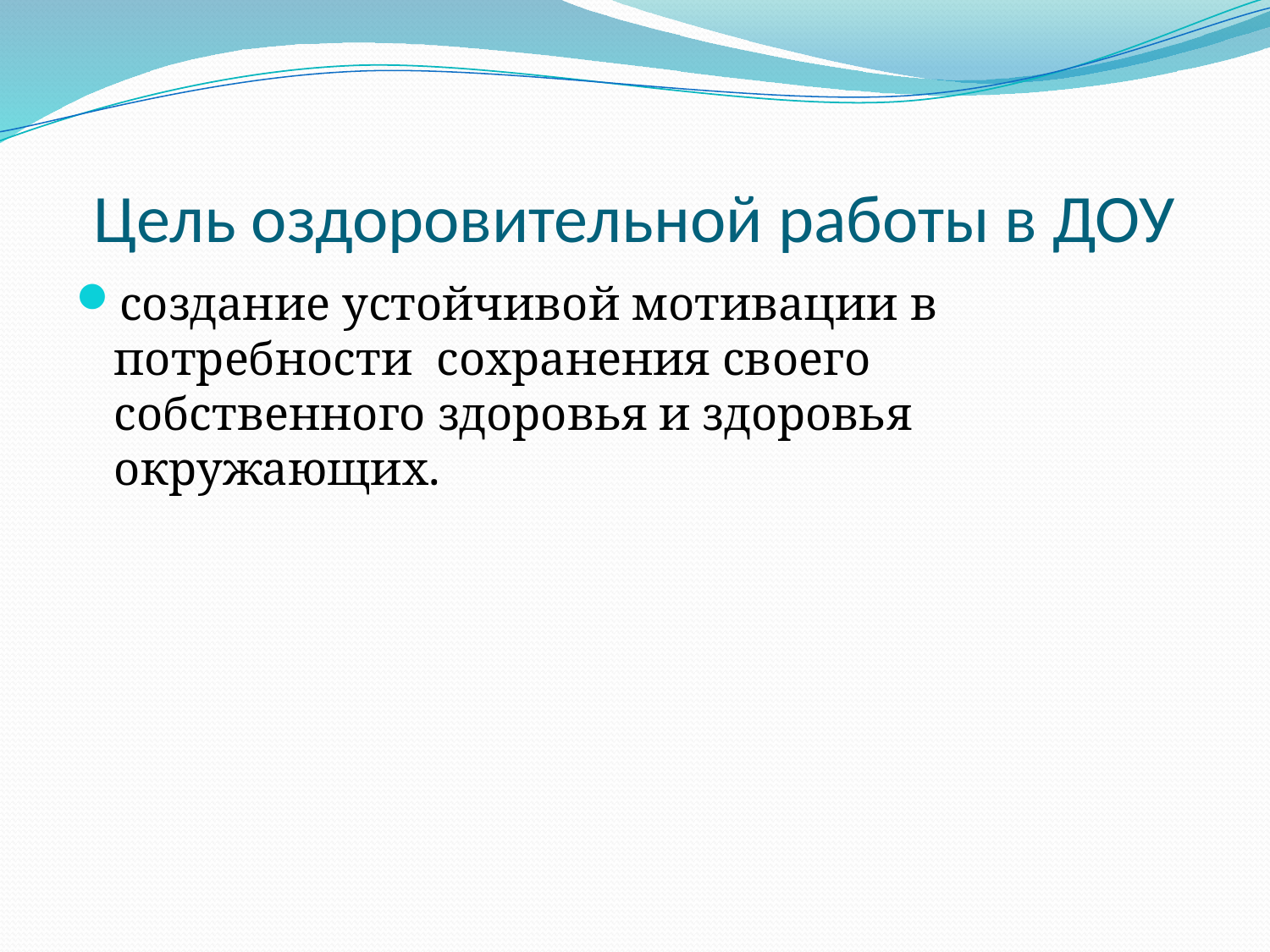

# Цель оздоровительной работы в ДОУ
создание устойчивой мотивации в потребности  сохранения своего собственного здоровья и здоровья окружающих.